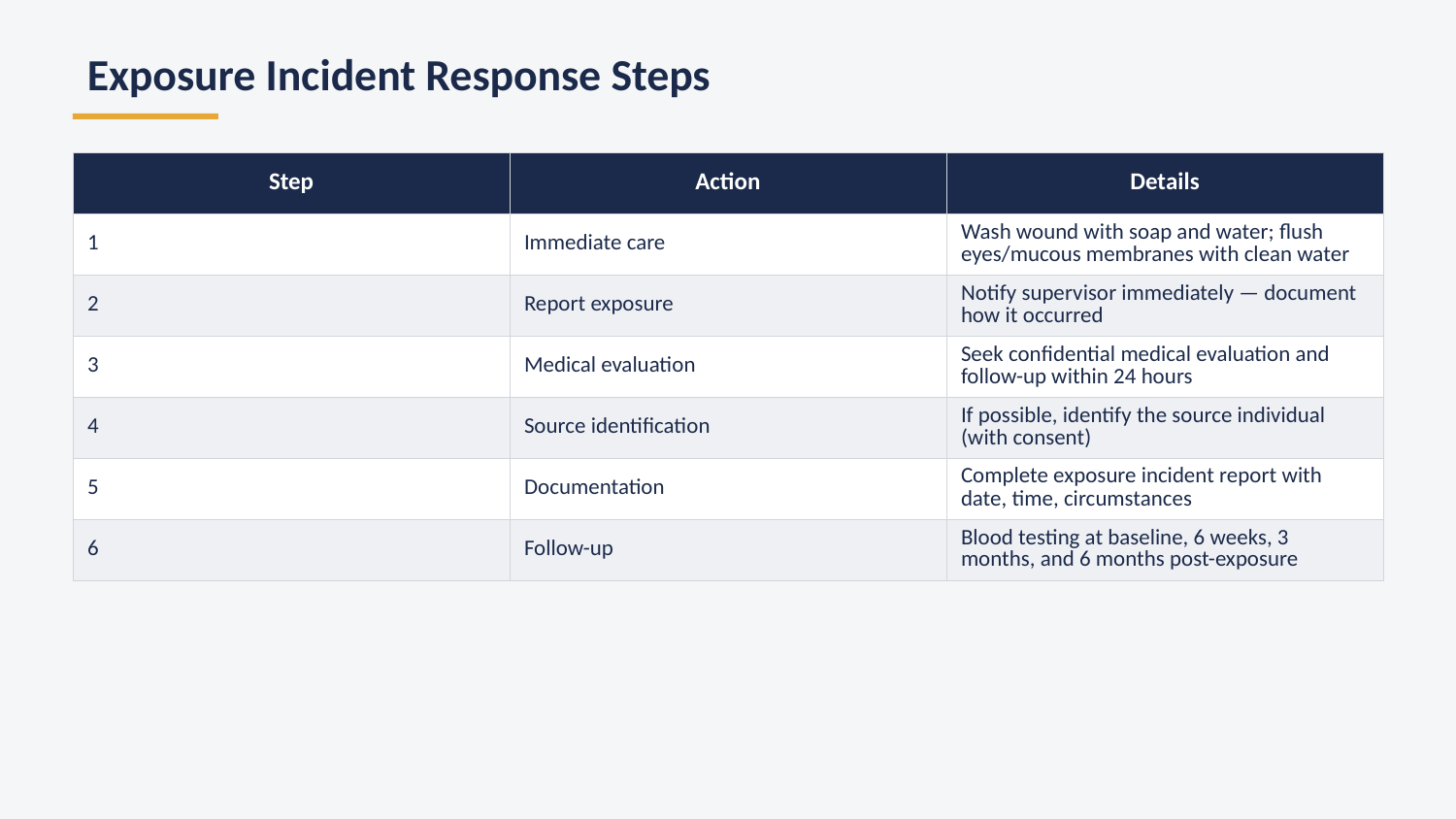

Exposure Incident Response Steps

| Step | Action | Details |
| --- | --- | --- |
| 1 | Immediate care | Wash wound with soap and water; flush eyes/mucous membranes with clean water |
| 2 | Report exposure | Notify supervisor immediately — document how it occurred |
| 3 | Medical evaluation | Seek confidential medical evaluation and follow-up within 24 hours |
| 4 | Source identification | If possible, identify the source individual (with consent) |
| 5 | Documentation | Complete exposure incident report with date, time, circumstances |
| 6 | Follow-up | Blood testing at baseline, 6 weeks, 3 months, and 6 months post-exposure |